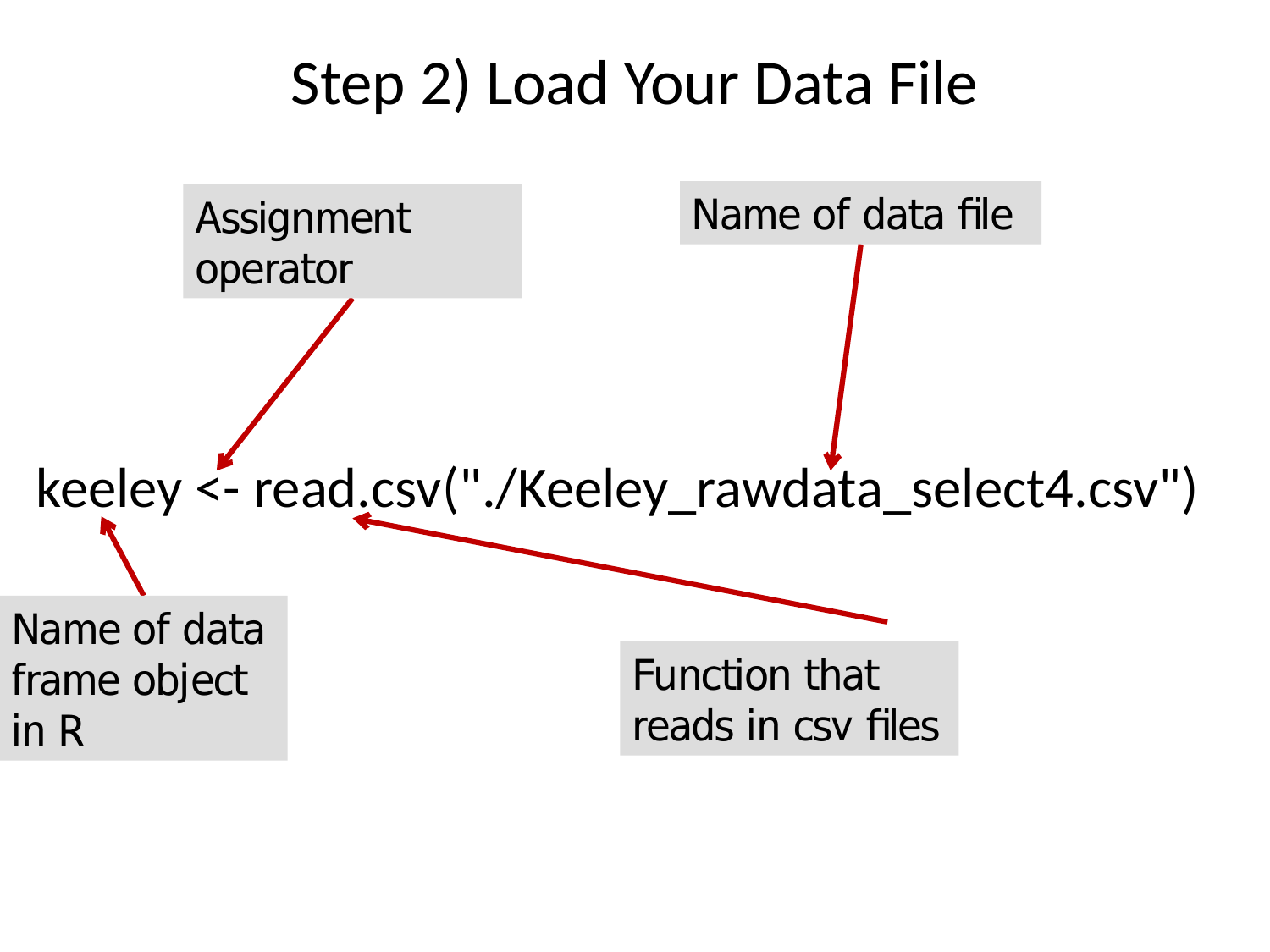

# Step 2) Load Your Data File
Name of data file
Assignment operator
keeley <- read.csv("./Keeley_rawdata_select4.csv")
Name of data
frame object in R
Function that reads in csv files